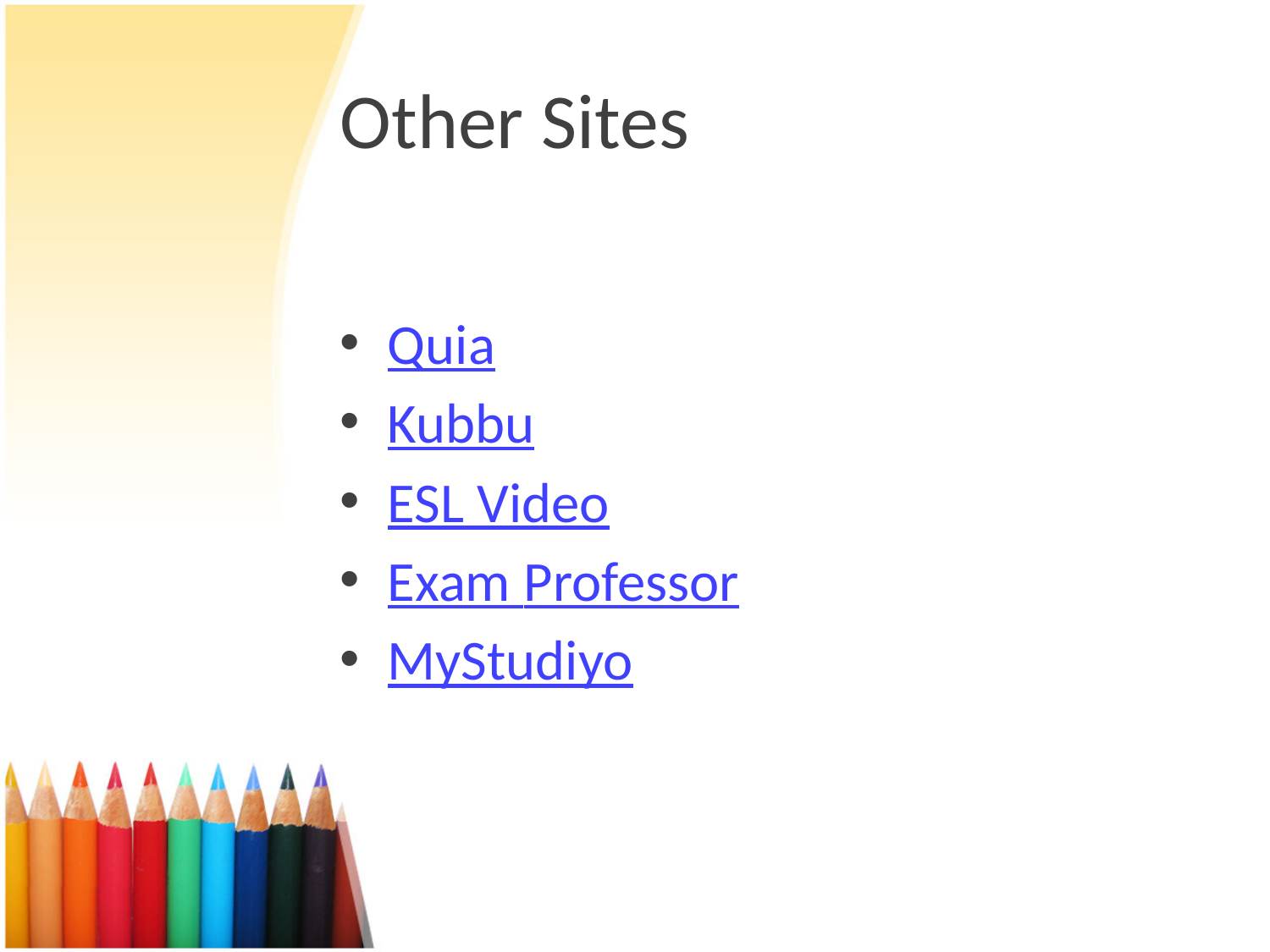

# Other Sites

Quia
Kubbu
ESL Video
Exam Professor
MyStudiyo